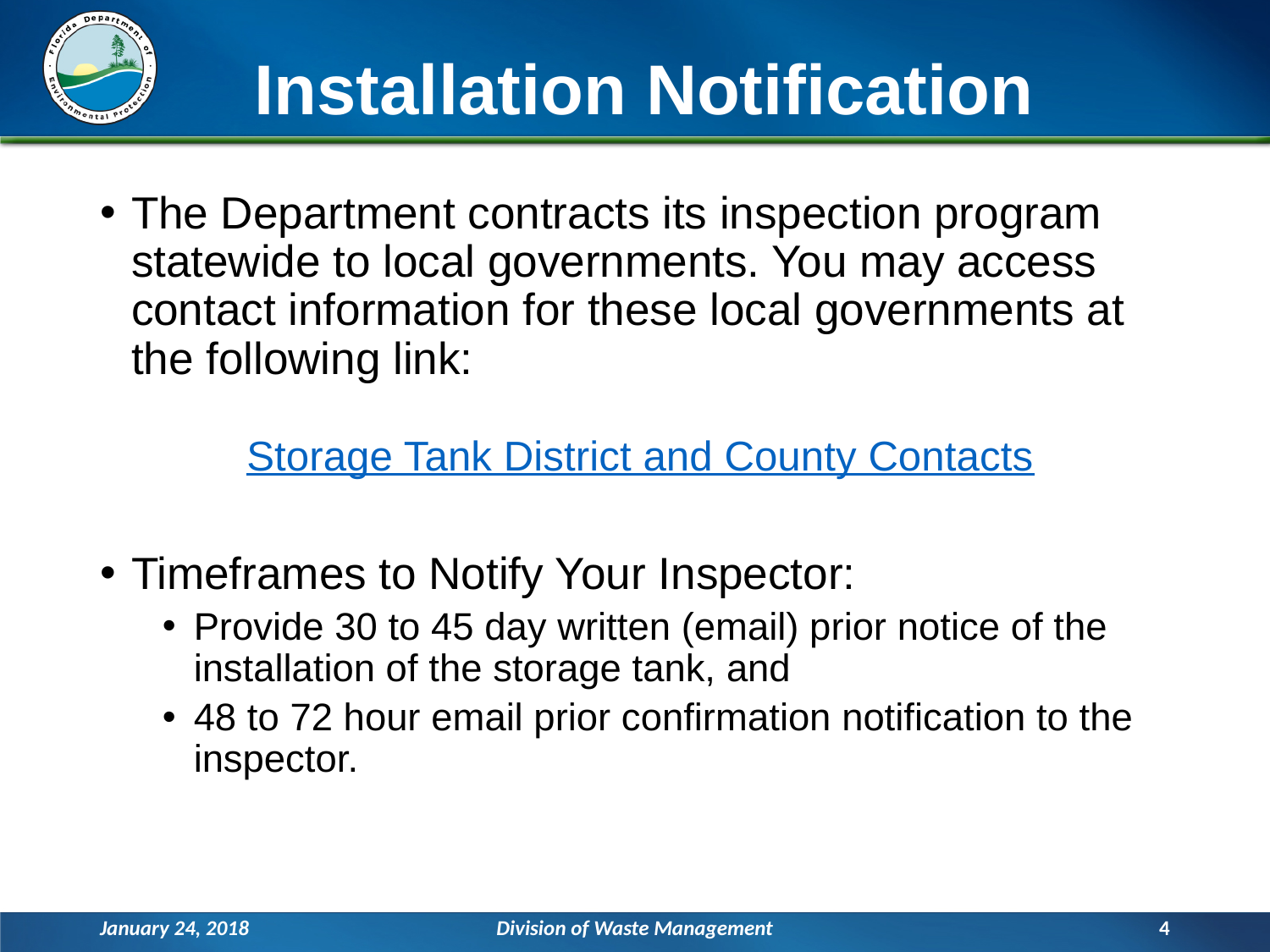

# Installation Notification
The Department contracts its inspection program statewide to local governments. You may access contact information for these local governments at the following link:
	Storage Tank District and County Contacts
Timeframes to Notify Your Inspector:
Provide 30 to 45 day written (email) prior notice of the installation of the storage tank, and
48 to 72 hour email prior confirmation notification to the inspector.

January 24, 2018

Division of Waste Management

4